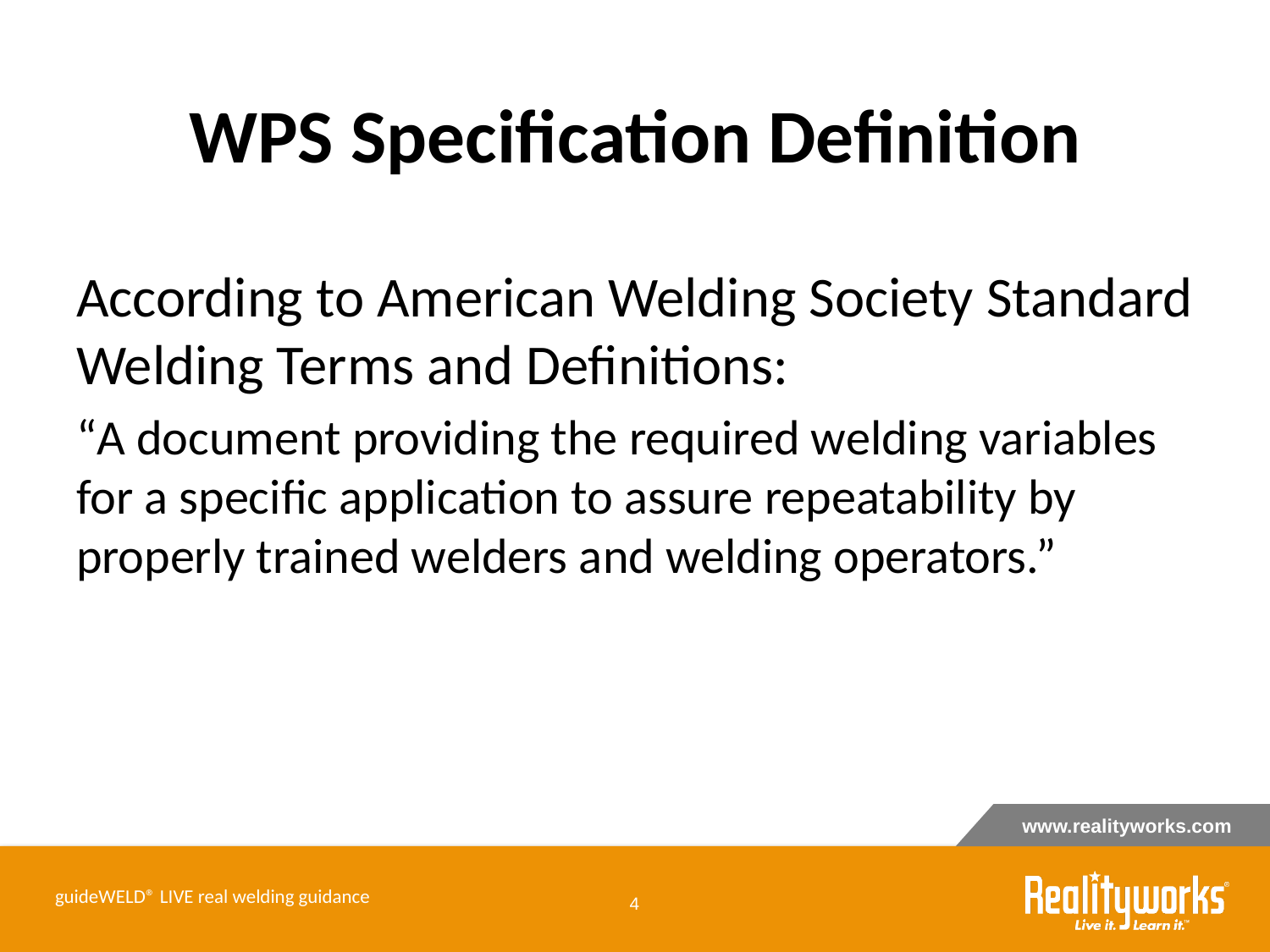

# WPS Specification Definition
According to American Welding Society Standard Welding Terms and Definitions:
“A document providing the required welding variables for a specific application to assure repeatability by properly trained welders and welding operators.”
guideWELD® LIVE real welding guidance
4